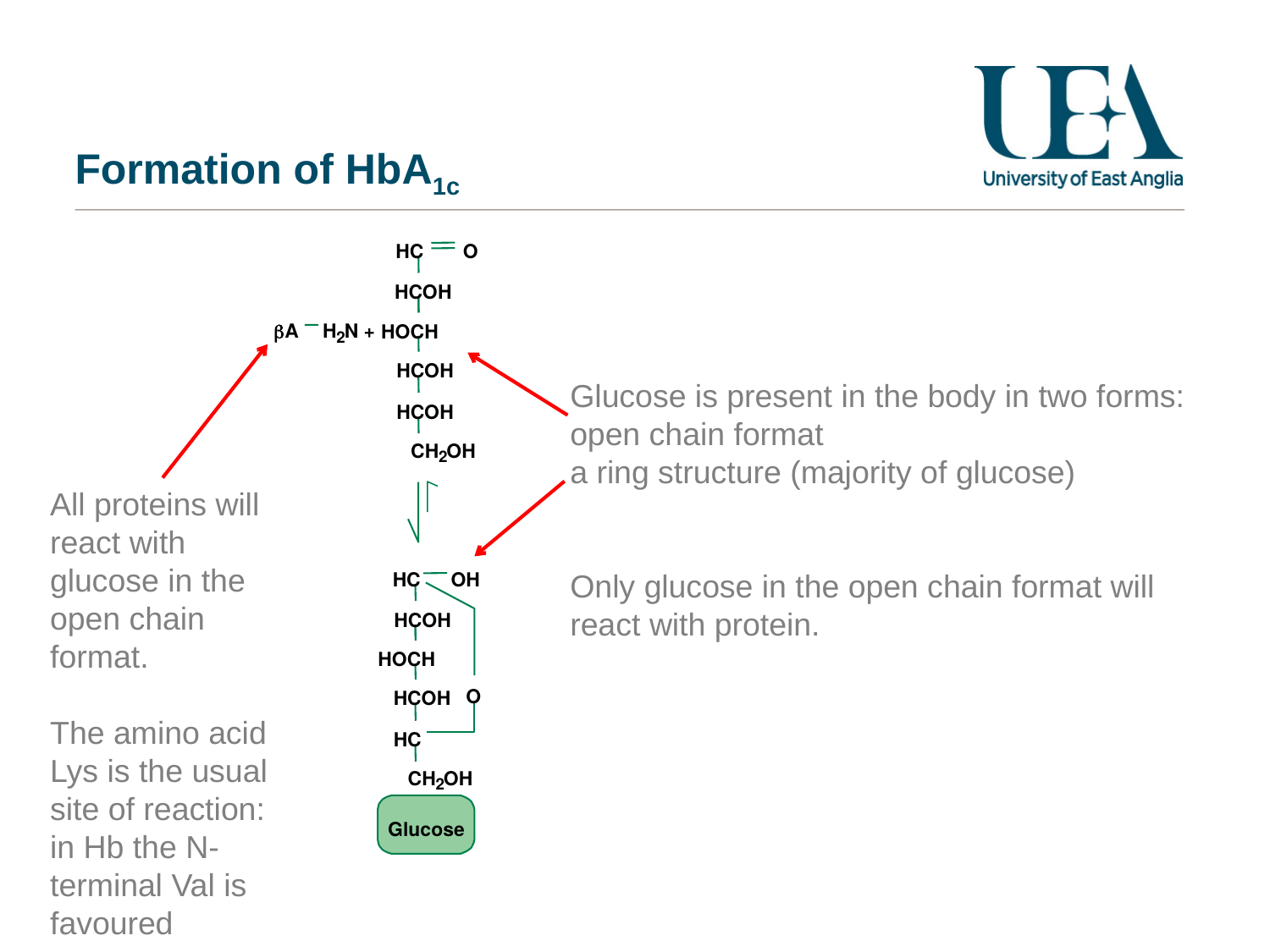

# Formation of HbA1c

+
HC
O
HC
N
β
A
CH
NH
β
A
CH
N
H
β
A

2
2
2

Amadori
C
O
C
O
HCOH
HCOH

rearrange-

+
ment
H

β
A
H
N
+
HOCH
HOCH
HOCH
HOCH

2

HCOH
HCOH
HCOH
HCOH
Glucose is present in the body in two forms:
open chain format
a ring structure (majority of glucose)

Only glucose in the open chain format will react with protein.

HCOH
HCOH
HCOH
HCOH

CH
OH
CH
OH
CH
OH
CH
OH
2
2
2
2

Aldimine
All proteins will react with glucose in the open chain format.

The amino acid Lys is the usual site of reaction: in Hb the N-terminal Val is favoured

Ketoamine
(Schiff base)

+
NH
HC
OH
HC
β
A
H
C
NH
β
A
H
C
N
H
β
A

2
2
2

HCOH
HCOH
COH
COH

+
H

HOCH
HOCH
HOCH
HOCH

O
O
O
O
HCOH
HCOH
HCOH
HCOH

HC
HC
HC
HC

CH
OH
CH
OH
CH
OH
CH
OH
2
2
2
2

b
–
N
–
valyl
–
1
–
Glucose
b
–
N
–
valyl
–
1
–
deoxyfructose
deoxyglucose